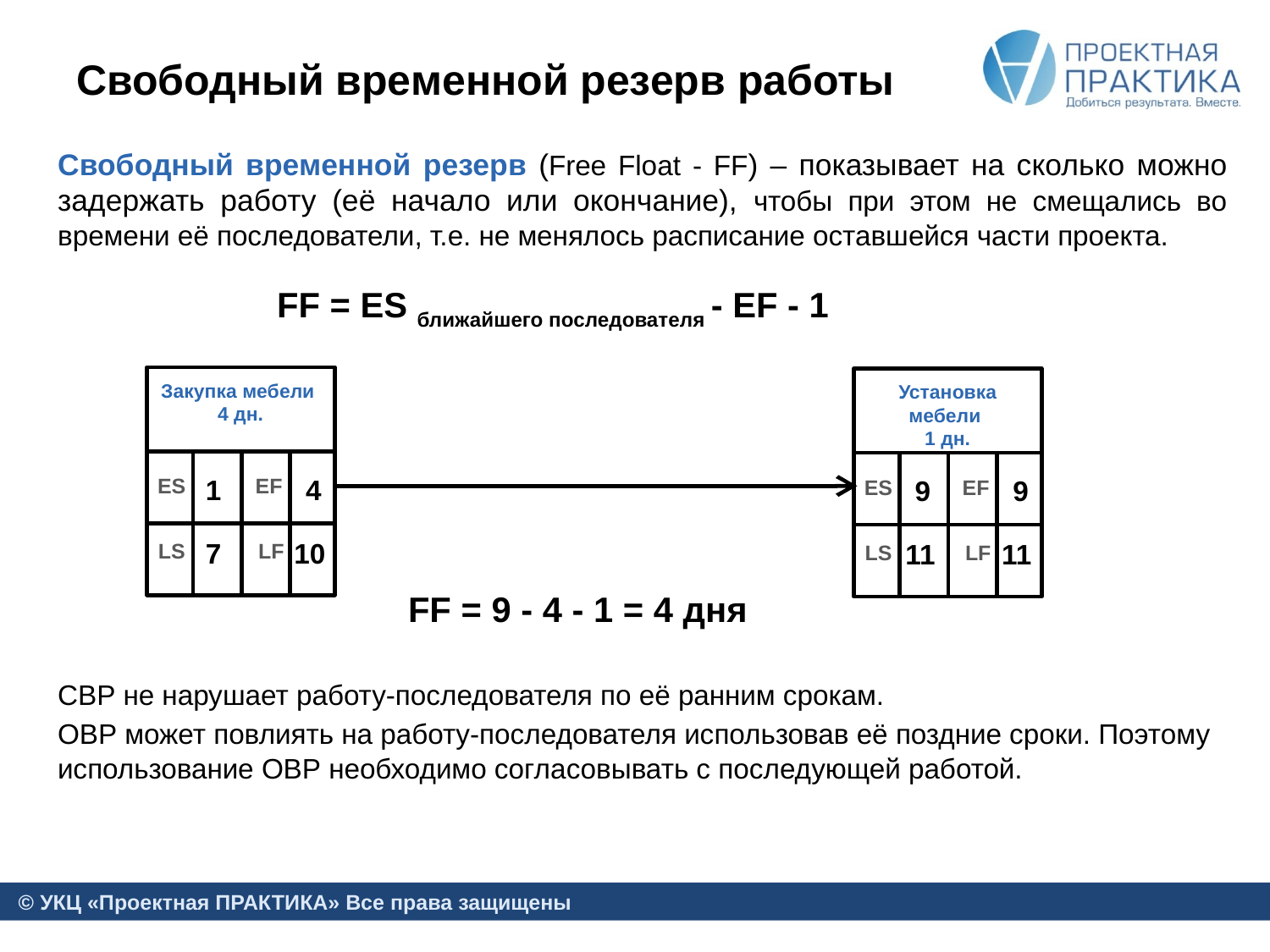

# Свободный временной резерв работы
Cвободный временной резерв (Free Float - FF) – показывает на сколько можно задержать работу (её начало или окончание), чтобы при этом не смещались во времени её последователи, т.е. не менялось расписание оставшейся части проекта.

                            FF = ES ближайшего последователя - EF - 1

                                    FF = 9 - 4 - 1 = 4 дня

CВР не нарушает работу-последователя по её ранним срокам.
ОВР может повлиять на работу-последователя использовав её поздние сроки. Поэтому использование ОВР необходимо согласовывать с последующей работой.

Закупка мебели
4 дн.
Установка мебели
1 дн.
1
4
ES
EF
9
9
ES
EF
7
10
11
11
LS
LF
LS
LF